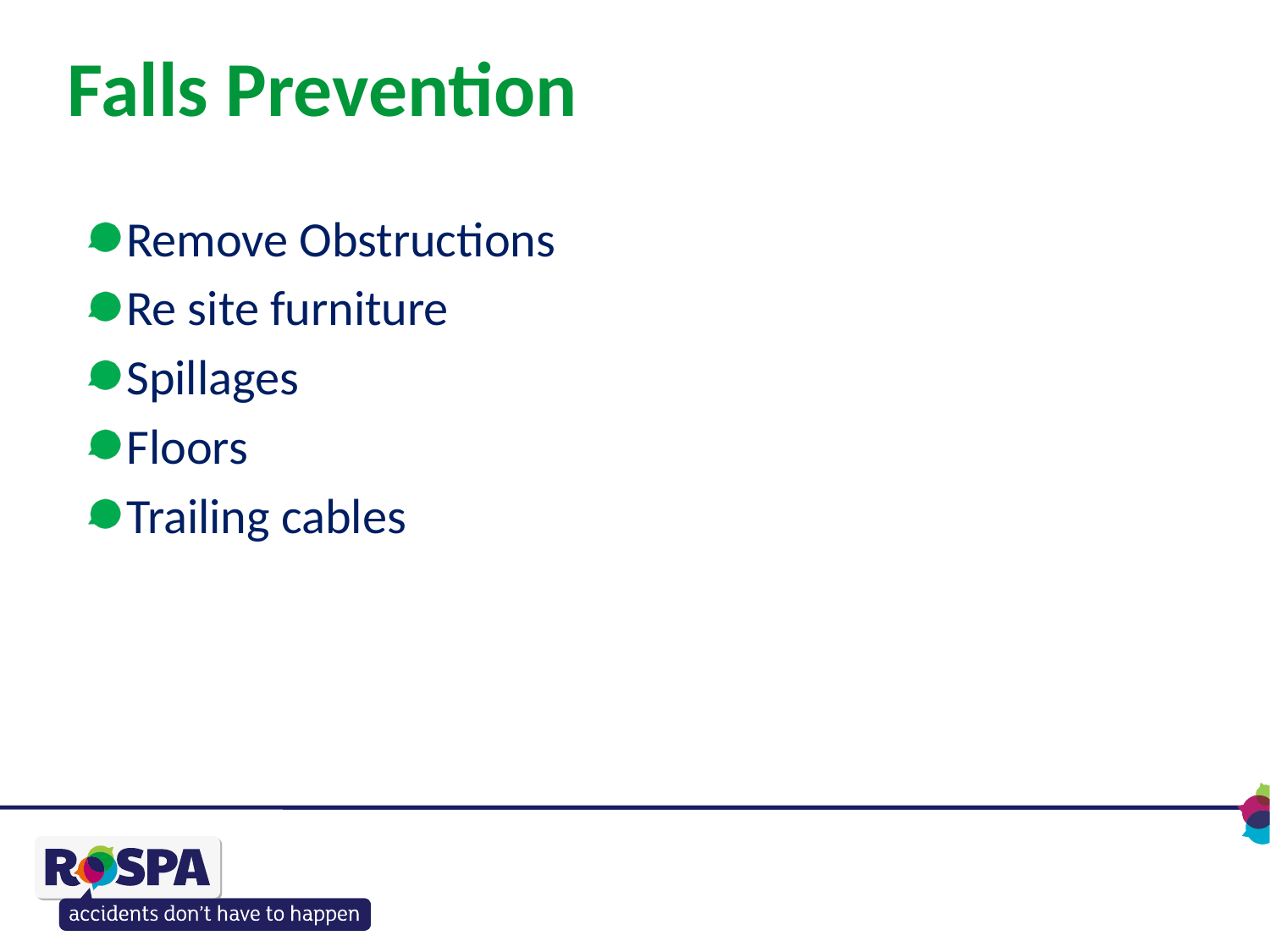

# Falls Prevention
Remove Obstructions
Re site furniture
Spillages
Floors
Trailing cables